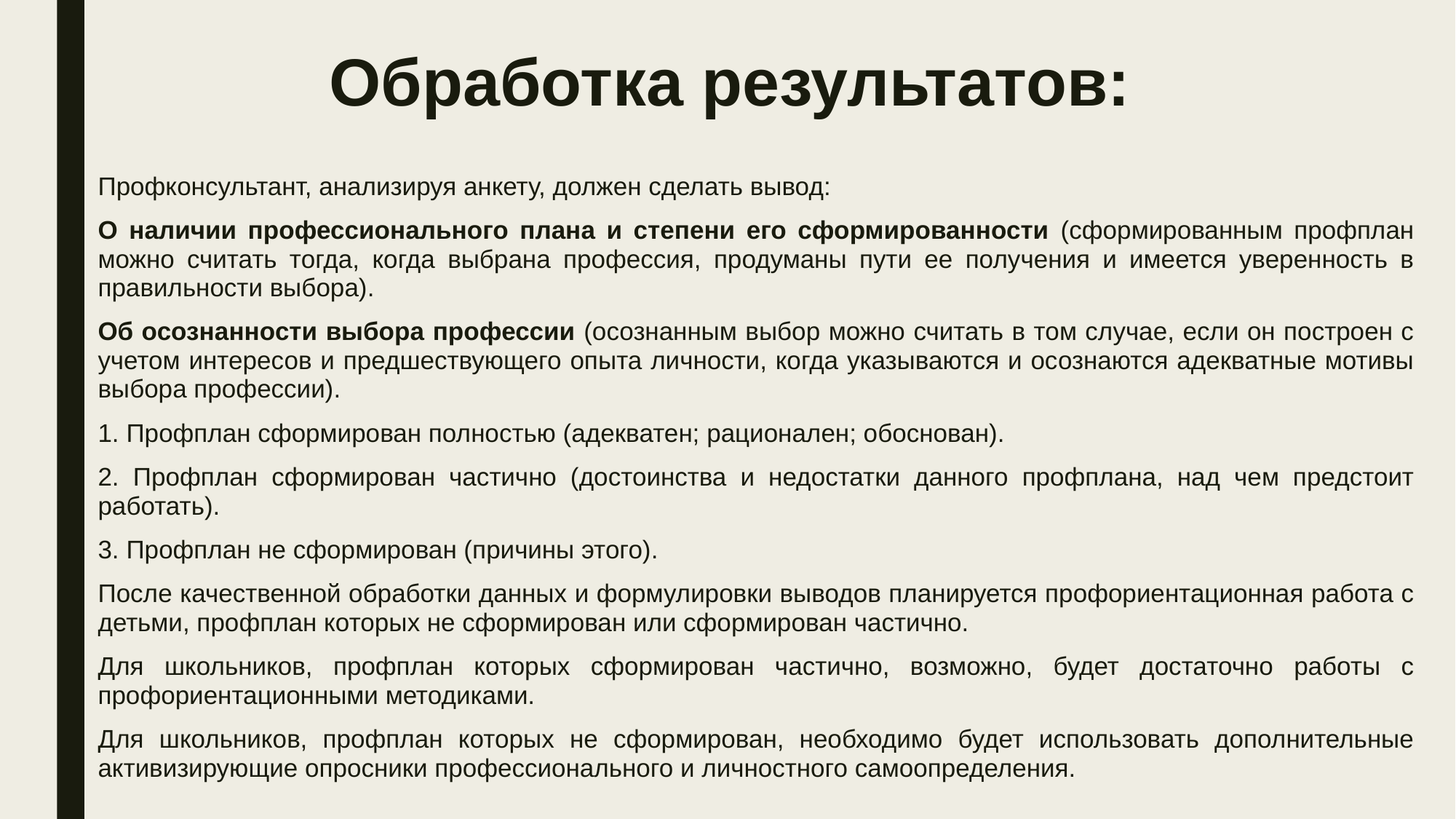

# Обработка результатов:
Профконсультант, анализируя анкету, должен сделать вывод:
О наличии профессионального плана и степени его сформированности (сформированным профплан можно считать тогда, когда выбрана профессия, продуманы пути ее получения и имеется уверенность в правильности выбора).
Об осознанности выбора профессии (осознанным выбор можно считать в том случае, если он построен с учетом интересов и предшествующего опыта личности, когда указываются и осознаются адекватные мотивы выбора профессии).
1. Профплан сформирован полностью (адекватен; рационален; обоснован).
2. Профплан сформирован частично (достоинства и недостатки данного профплана, над чем предстоит работать).
3. Профплан не сформирован (причины этого).
После качественной обработки данных и формулировки выводов планируется профориентационная работа с детьми, профплан которых не сформирован или сформирован частично.
Для школьников, профплан которых сформирован частично, возможно, будет достаточно работы с профориентационными методиками.
Для школьников, профплан которых не сформирован, необходимо будет использовать дополнительные активизирующие опросники профессионального и личностного самоопределения.